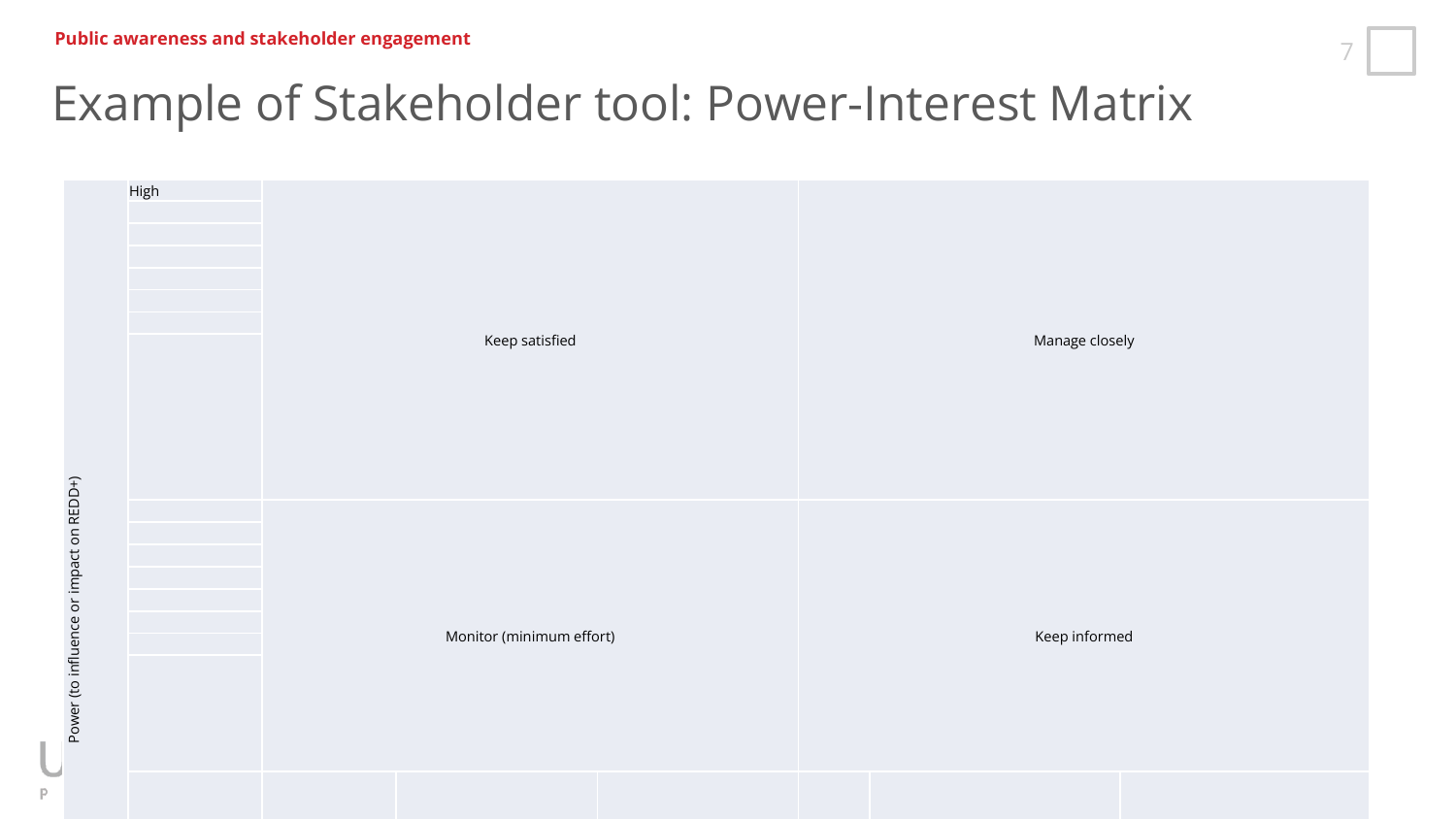

Public awareness and stakeholder engagement
Example of Stakeholder tool: Power-Interest Matrix
| Power (to influence or impact on REDD+) | High | Keep satisfied |  |  | Manage closely |  |  |
| --- | --- | --- | --- | --- | --- | --- | --- |
|  |  |  |  |  |  |  |  |
|  |  |  |  |  |  |  |  |
|  |  |  |  |  |  |  |  |
|  |  |  |  |  |  |  |  |
|  |  |  |  |  |  |  |  |
|  |  |  |  |  |  |  |  |
|  |  |  |  |  |  |  |  |
|  |  | Monitor (minimum effort) |  |  | Keep informed |  |  |
|  |  |  |  |  |  |  |  |
|  |  |  |  |  |  |  |  |
|  |  |  |  |  |  |  |  |
|  |  |  |  |  |  |  |  |
|  |  |  |  |  |  |  |  |
|  |  |  |  |  |  |  |  |
|  |  |  |  |  |  |  |  |
|  | Low |  |  |  |  |  | High |
|  | Interest (based on benefits from REDD+) |  |  |  |  |  |  |